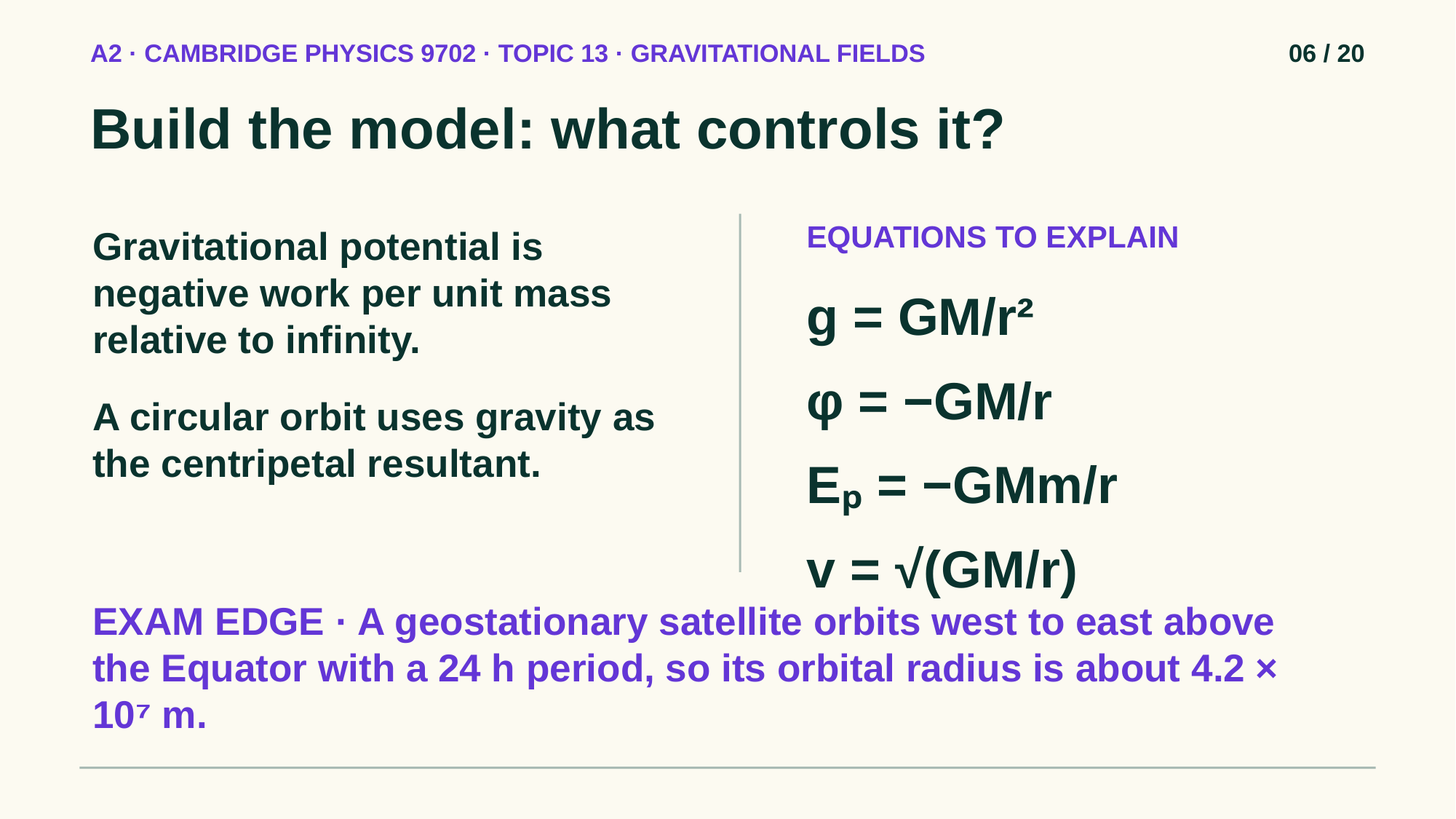

A2 · CAMBRIDGE PHYSICS 9702 · TOPIC 13 · GRAVITATIONAL FIELDS
06 / 20
Build the model: what controls it?
EQUATIONS TO EXPLAIN

Gravitational potential is negative work per unit mass relative to infinity.
g = GM/r²
φ = −GM/r
A circular orbit uses gravity as the centripetal resultant.
Eₚ = −GMm/r
v = √(GM/r)
EXAM EDGE · A geostationary satellite orbits west to east above the Equator with a 24 h period, so its orbital radius is about 4.2 × 10⁷ m.